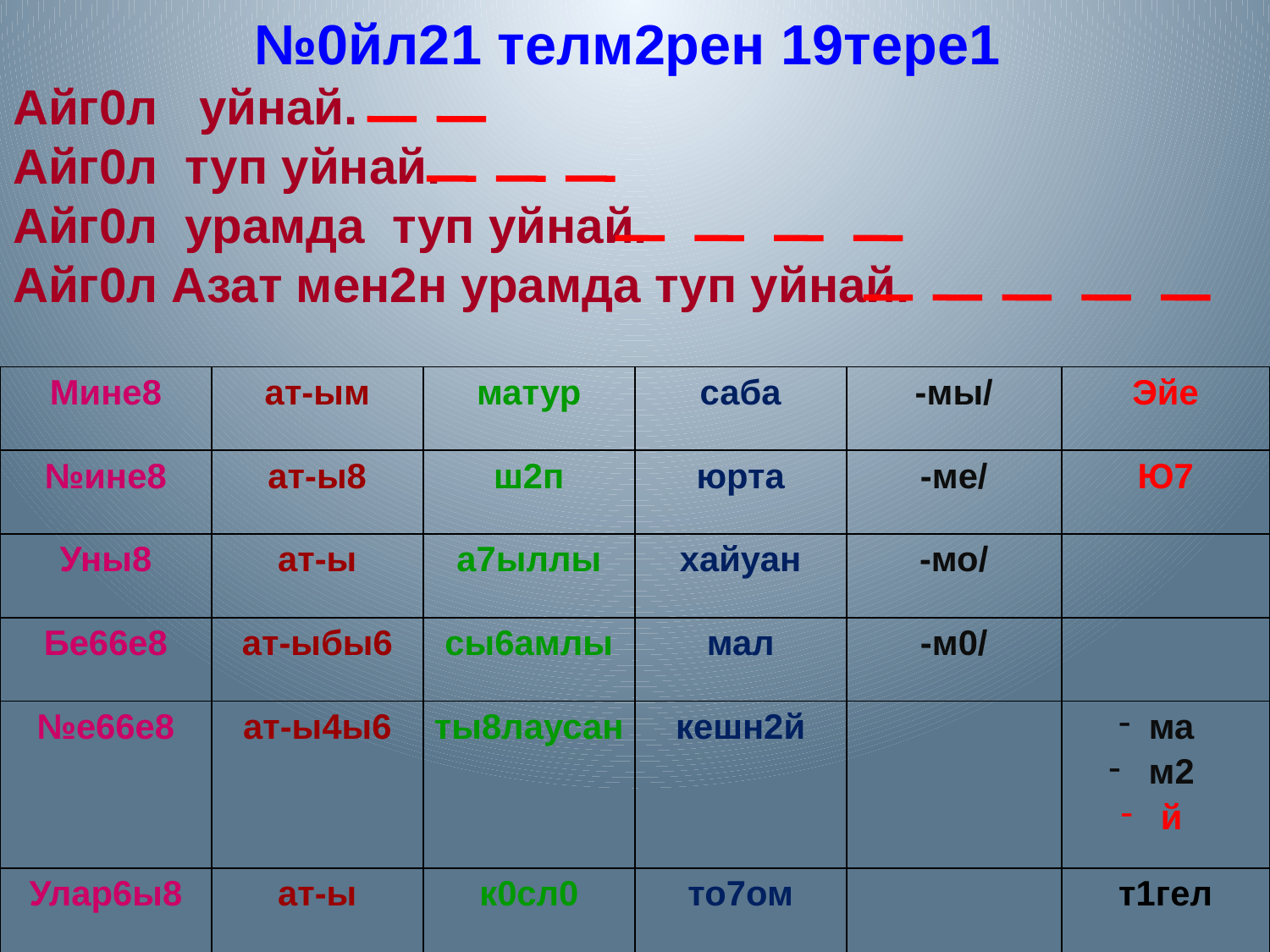

№0йл21 телм2рен 19тере1
Айг0л   уйнай.
Айг0л  туп уйнай.
Айг0л  урамда  туп уйнай.
Айг0л Азат мен2н урамда туп уйнай.
| Мине8 | ат-ым | матур | саба | -мы/ | Эйе |
| --- | --- | --- | --- | --- | --- |
| №ине8 | ат-ы8 | ш2п | юрта | -ме/ | Ю7 |
| Уны8 | ат-ы | а7ыллы | хайуан | -мо/ |  |
| Бе66е8 | ат-ыбы6 | сы6амлы | мал | -м0/ |  |
| №е66е8 | ат-ы4ы6 | ты8лаусан | кешн2й |  | ма м2 й |
| Улар6ы8 | ат-ы | к0сл0 | то7ом |  | т1гел |